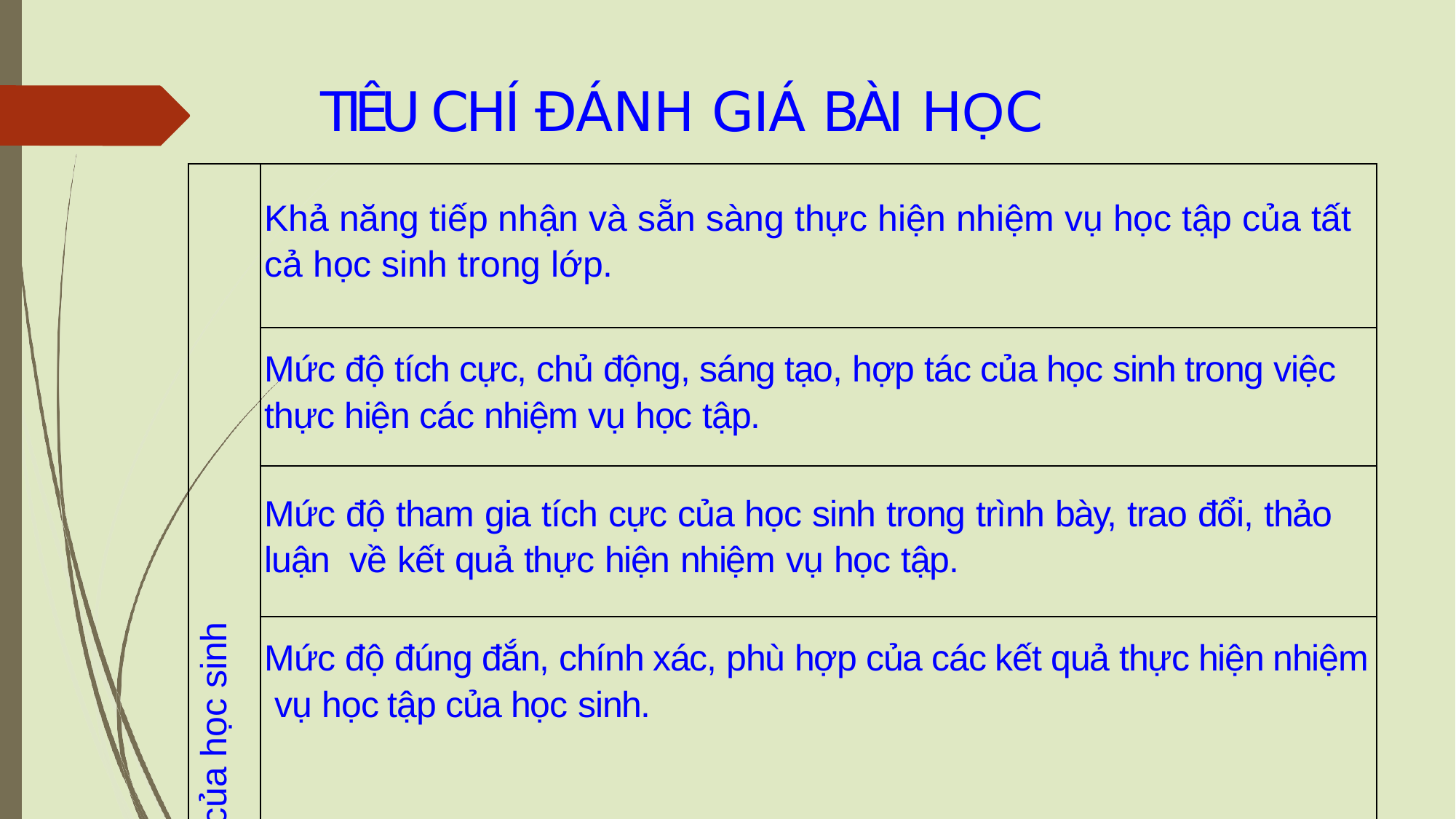

# TIÊU CHÍ ĐÁNH GIÁ BÀI HỌC

| 3. Hoạt động của học sinh | Khả năng tiếp nhận và sẵn sàng thực hiện nhiệm vụ học tập của tất cả học sinh trong lớp. |
| --- | --- |
|  | Mức độ tích cực, chủ động, sáng tạo, hợp tác của học sinh trong việc thực hiện các nhiệm vụ học tập. |
|  | Mức độ tham gia tích cực của học sinh trong trình bày, trao đổi, thảo luận về kết quả thực hiện nhiệm vụ học tập. |
|  | Mức độ đúng đắn, chính xác, phù hợp của các kết quả thực hiện nhiệm vụ học tập của học sinh. |